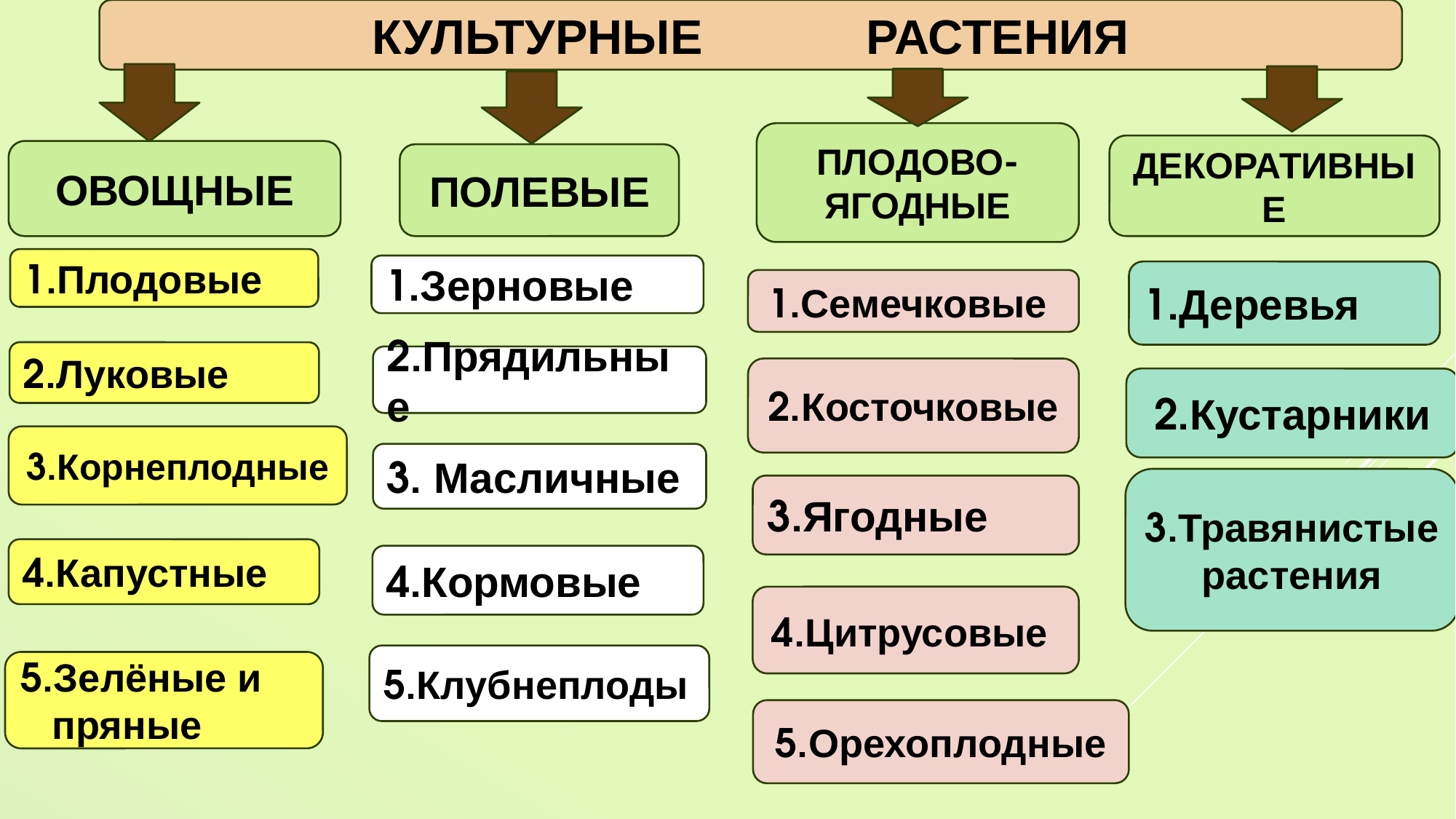

КУЛЬТУРНЫЕ            РАСТЕНИЯ

ПЛОДОВО-ЯГОДНЫЕ
ДЕКОРАТИВНЫЕ
ОВОЩНЫЕ
ПОЛЕВЫЕ
1.Плодовые
1.Зерновые
1.Деревья
1.Семечковые
2.Луковые
2.Прядильные
2.Косточковые
2.Кустарники
3.Корнеплодные
3. Масличные
3.Травянистые
растения
3.Ягодные
4.Капустные
4.Кормовые
4.Цитрусовые
5.Клубнеплоды
5.Зелёные и  пряные
5.Орехоплодные